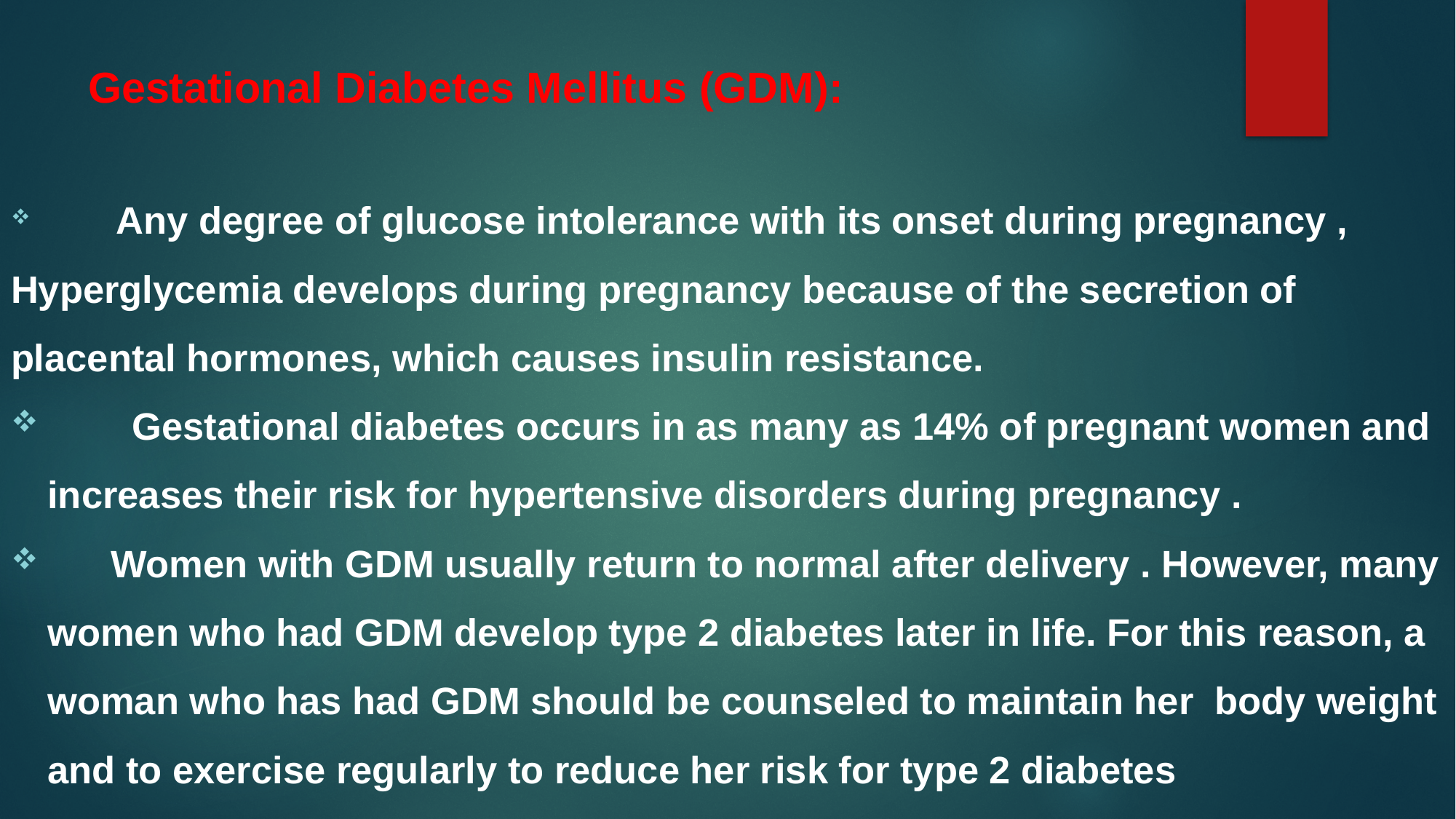

# Gestational Diabetes Mellitus (GDM):
         Any degree of glucose intolerance with its onset during pregnancy ,
Hyperglycemia develops during pregnancy because of the secretion of placental hormones, which causes insulin resistance.
        Gestational diabetes occurs in as many as 14% of pregnant women and increases their risk for hypertensive disorders during pregnancy .
      Women with GDM usually return to normal after delivery . However, many women who had GDM develop type 2 diabetes later in life. For this reason, a woman who has had GDM should be counseled to maintain her  body weight and to exercise regularly to reduce her risk for type 2 diabetes